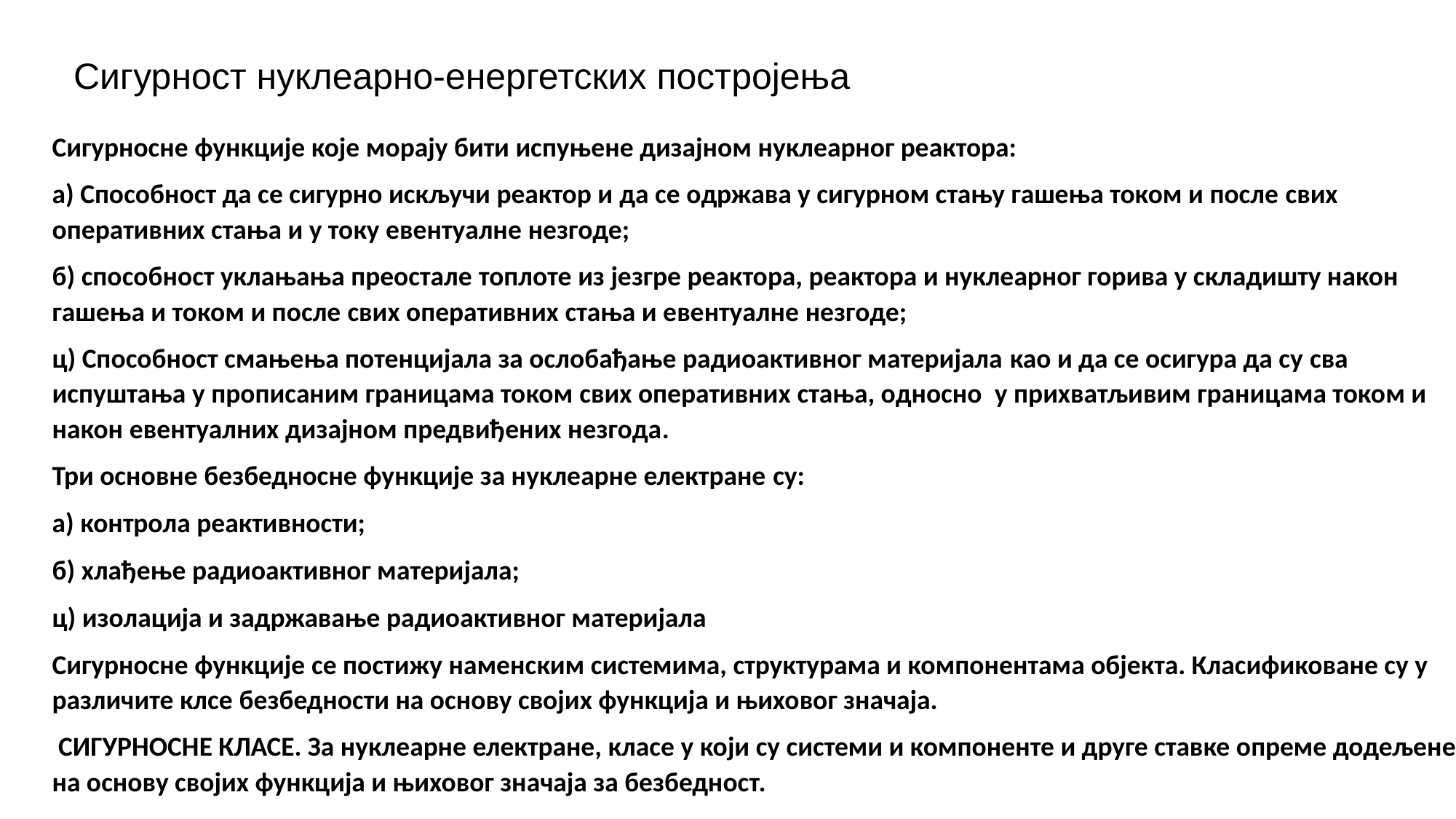

Сигурност нуклеарно-енергетских постројења
Сигурносне функције које морају бити испуњене дизајном нуклеарног реактора:
а) Способност да се сигурно искључи реактор и да се одржава у сигурном стању гашења током и после свих оперативних стања и у току евентуалне незгоде;
б) способност уклањања преостале топлоте из језгре реактора, реактора и нуклеарног горива у складишту након гашења и током и после свих оперативних стања и евентуалне незгоде;
ц) Способност смањења потенцијала за ослобађање радиоактивног материјала као и да се осигура да су сва испуштања у прописаним границама током свих оперативних стања, односно  у прихватљивим границама током и након евентуалних дизајном предвиђених незгода.
Три основне безбедносне функције за нуклеарне електране су:
а) контрола реактивности;
б) хлађење радиоактивног материјала;
ц) изолација и задржавање радиоактивног материјала
Сигурносне функције се постижу наменским системима, структурама и компонентама објекта. Класификоване су у различите клсе безбедности на основу својих функција и њиховог значаја.
 СИГУРНОСНЕ КЛАСЕ. За нуклеарне електране, класе у који су системи и компоненте и друге ставке опреме додељене на основу својих функција и њиховог значаја за безбедност.